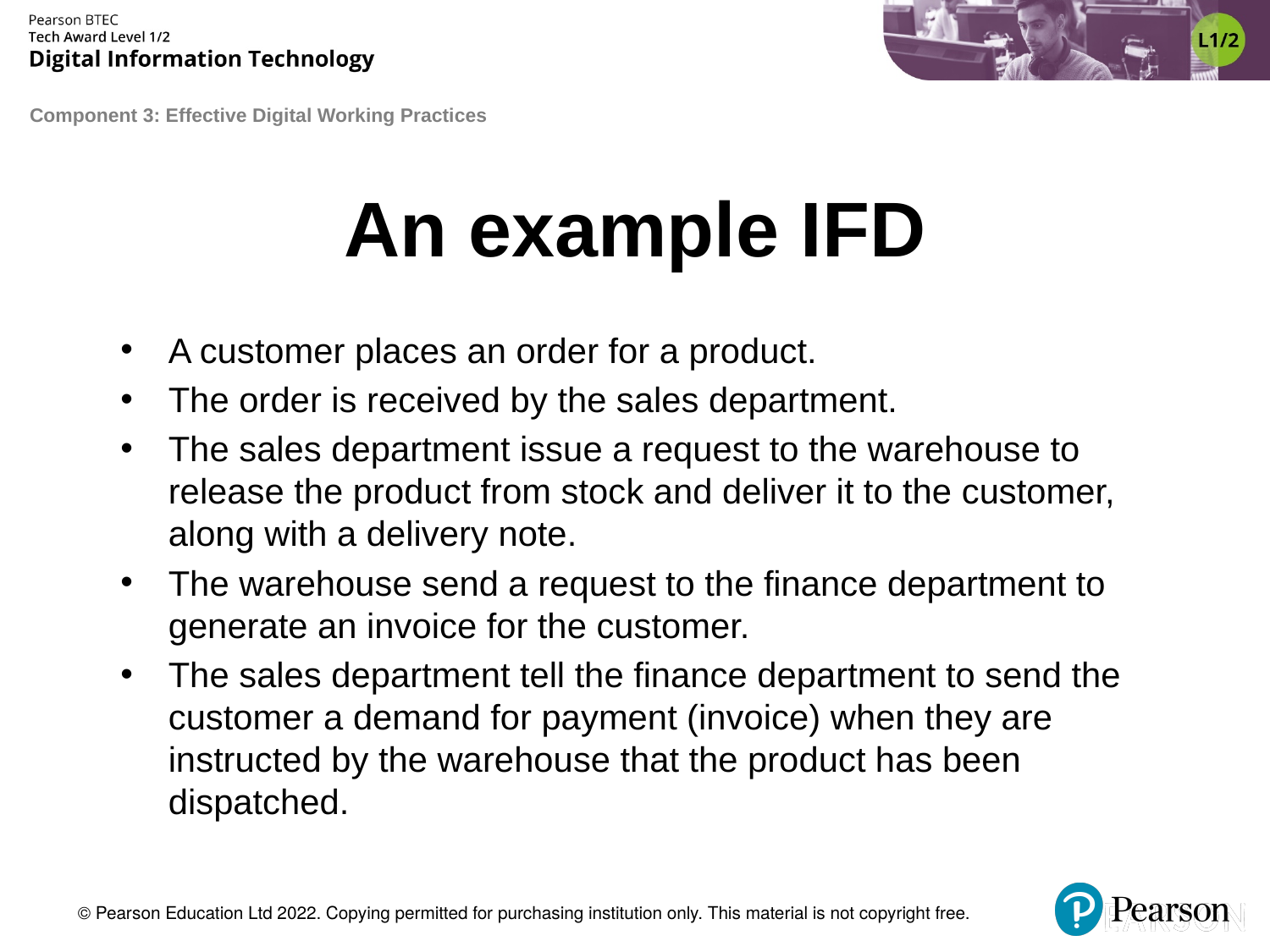

# An example IFD
A customer places an order for a product.
The order is received by the sales department.
The sales department issue a request to the warehouse to release the product from stock and deliver it to the customer, along with a delivery note.
The warehouse send a request to the finance department to generate an invoice for the customer.
The sales department tell the finance department to send the customer a demand for payment (invoice) when they are instructed by the warehouse that the product has been dispatched.
© Pearson Education Ltd 2022. Copying permitted for purchasing institution only. This material is not copyright free.